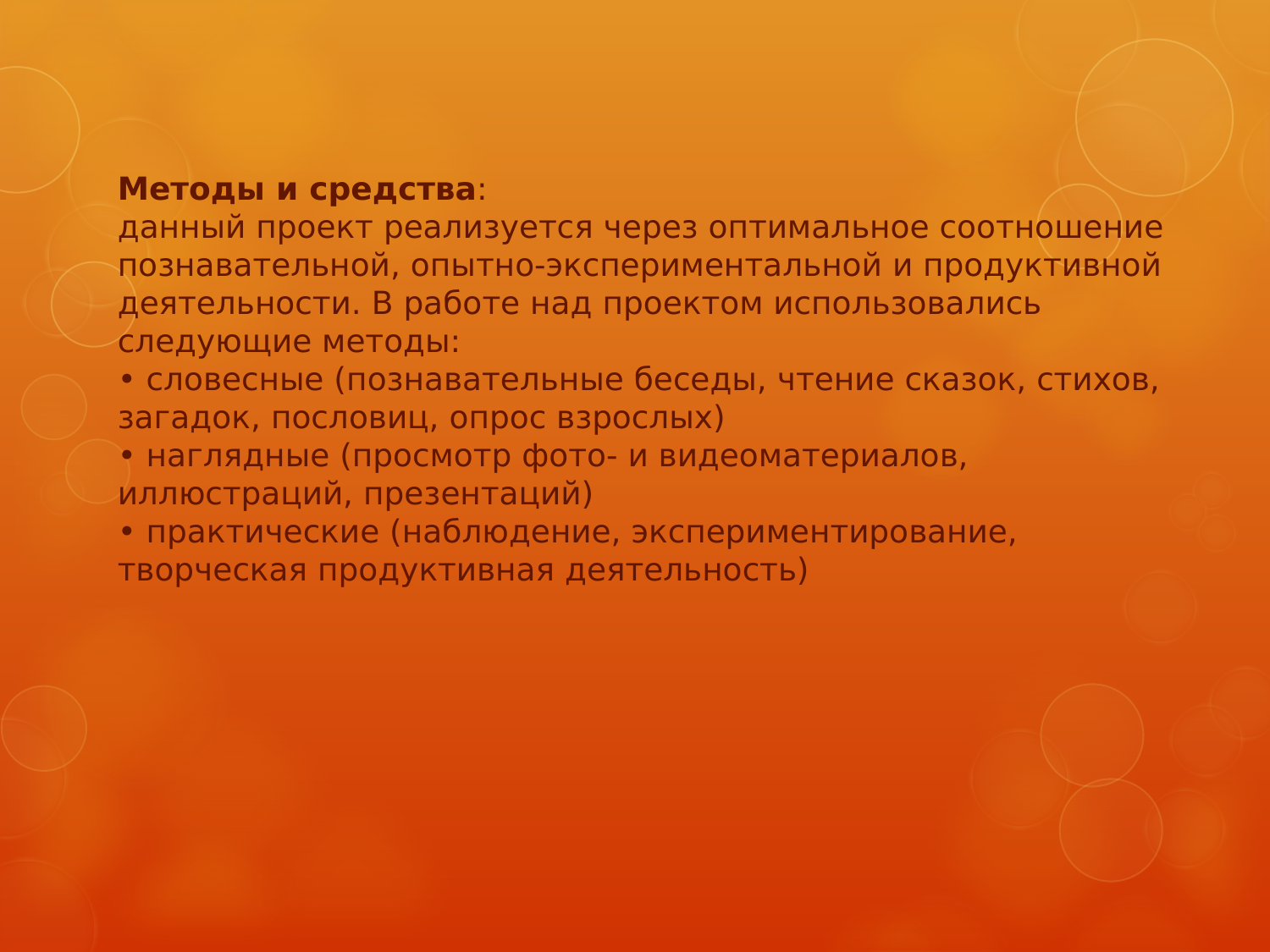

Методы и средства:
данный проект реализуется через оптимальное соотношение познавательной, опытно-экспериментальной и продуктивной деятельности. В работе над проектом использовались следующие методы:
• словесные (познавательные беседы, чтение сказок, стихов, загадок, пословиц, опрос взрослых)
• наглядные (просмотр фото- и видеоматериалов, иллюстраций, презентаций)
• практические (наблюдение, экспериментирование, творческая продуктивная деятельность)